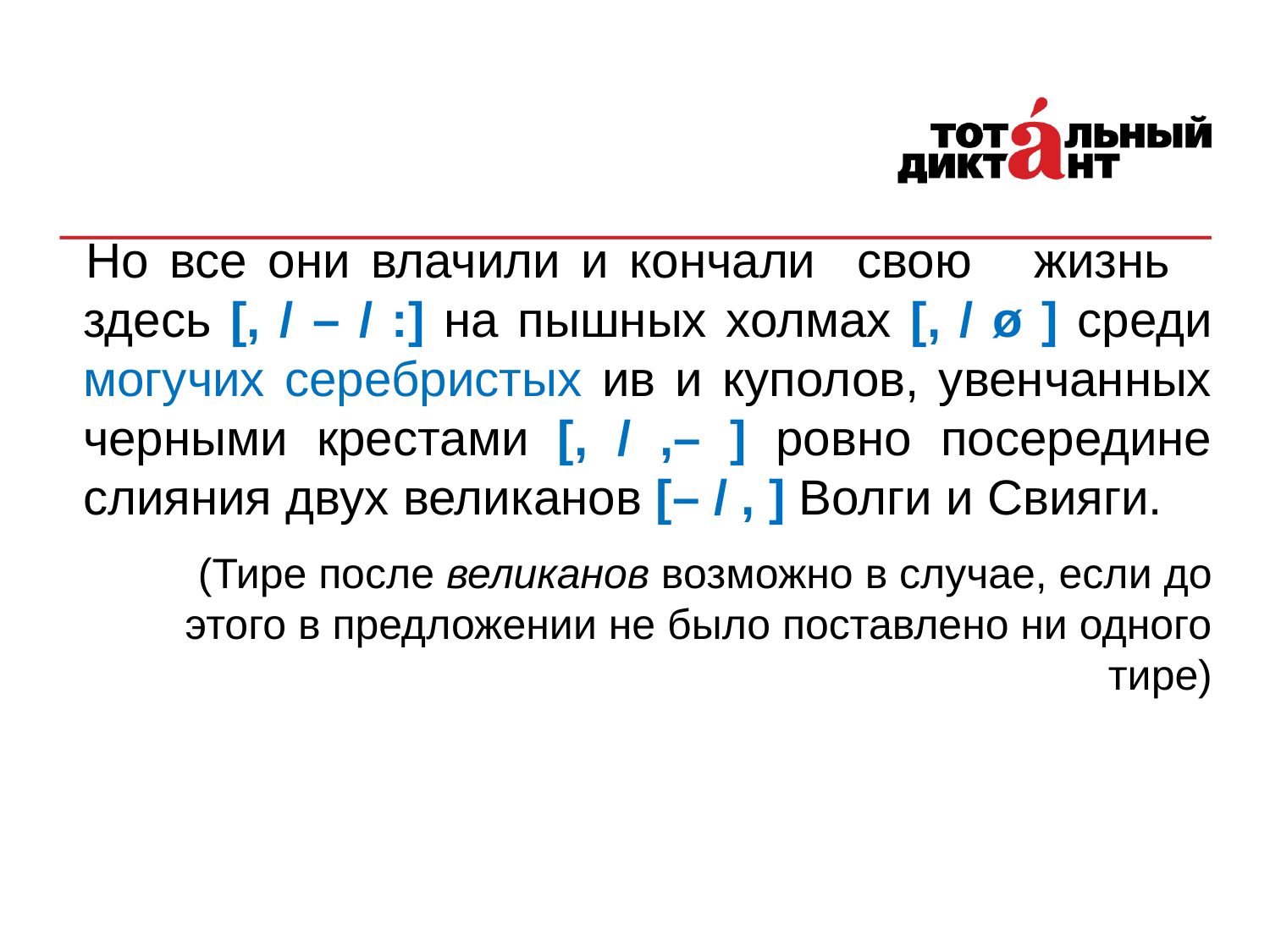

Но все они влачили и кончали  свою   жизнь   здесь [, / – / :] на пышных холмах [, / ø ] среди могучих серебристых ив и куполов, увенчанных черными крестами [, / ,– ] ровно посередине слияния двух великанов [– / , ] Волги и Свияги.
(Тире после великанов возможно в случае, если до этого в предложении не было поставлено ни одного тире)